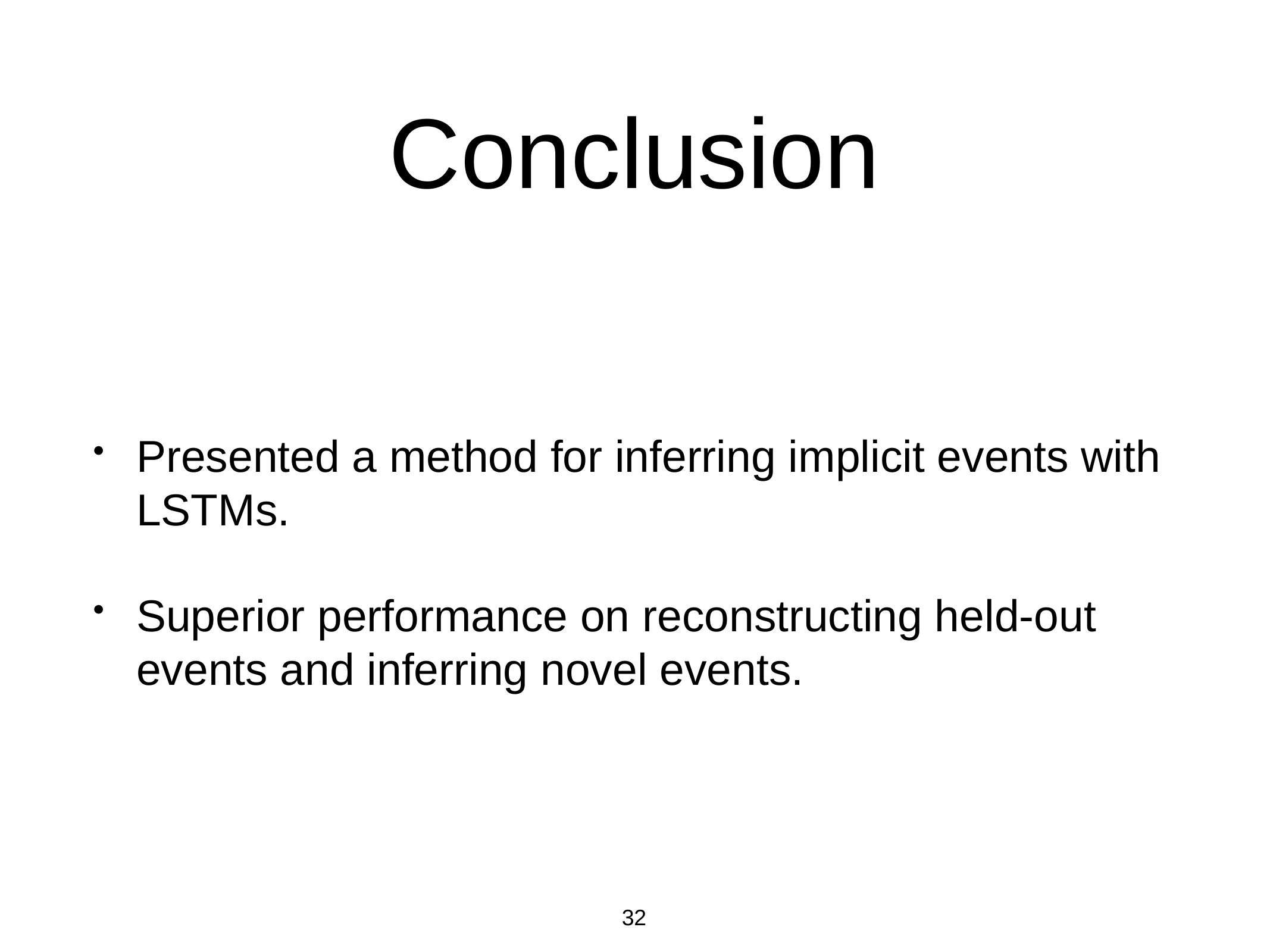

# Conclusion
Presented a method for inferring implicit events with LSTMs.
Superior performance on reconstructing held-out events and inferring novel events.
32